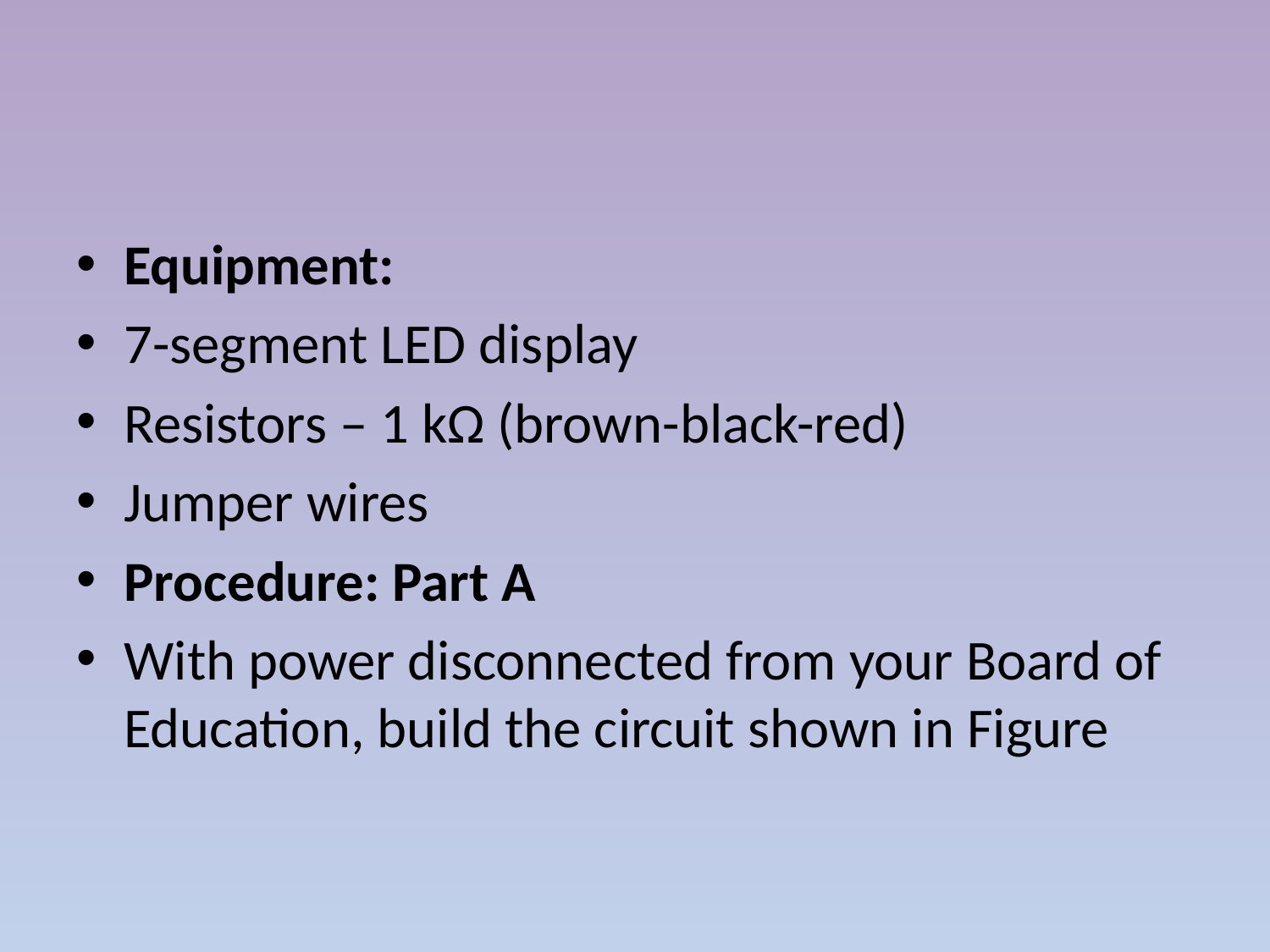

#
Equipment:
7-segment LED display
Resistors – 1 kΩ (brown-black-red)
Jumper wires
Procedure: Part A
With power disconnected from your Board of Education, build the circuit shown in Figure